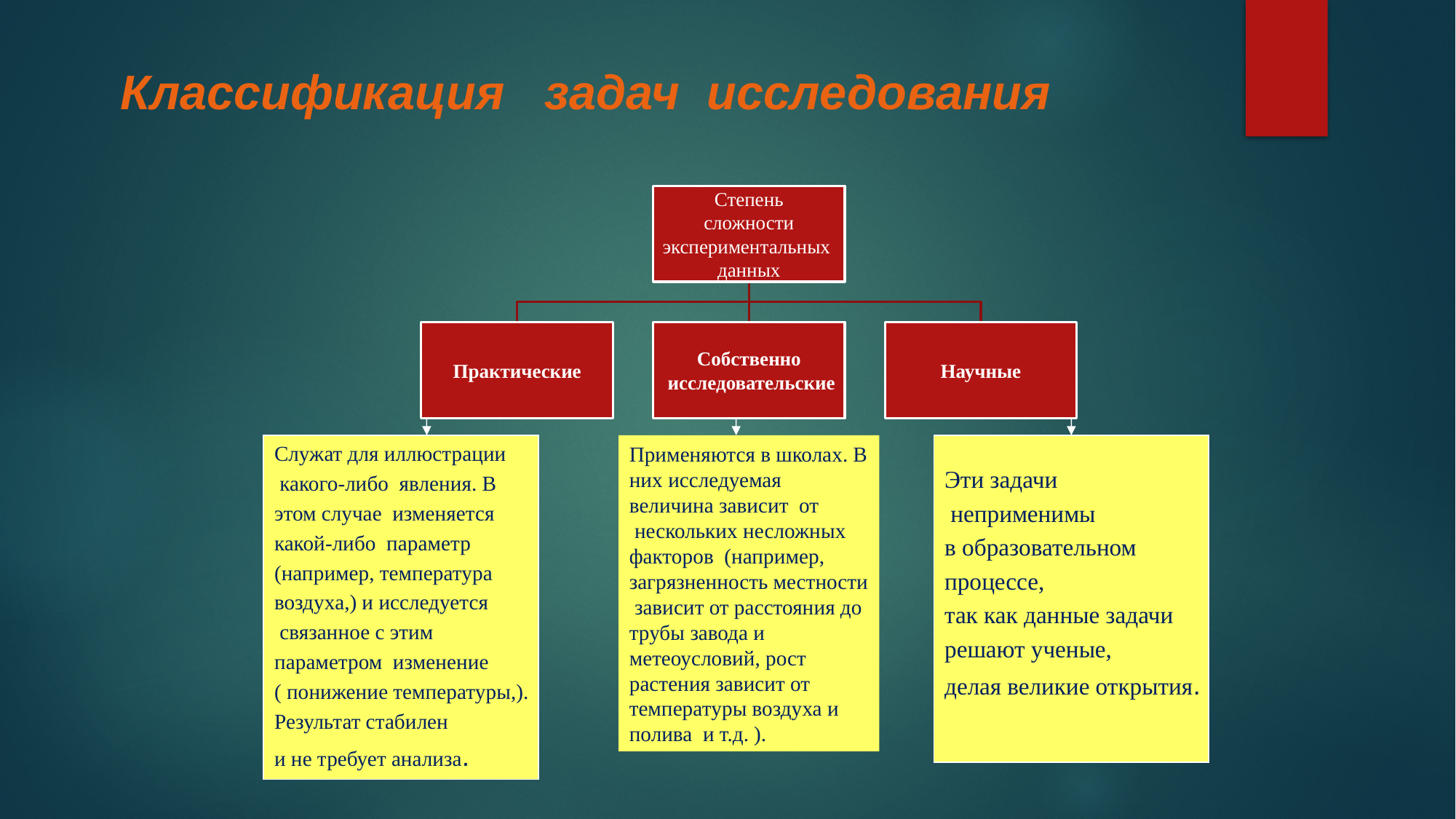

# Классификация   задач  исследования
Степень
 сложности
экспериментальных
данных
Практические
Собственно
 исследовательские
Научные

Применяются в школах. В них исследуемая
величина зависит  от
 нескольких несложных факторов  (например,
загрязненность местности  зависит от расстояния до трубы завода и метеоусловий, рост  растения зависит от  температуры воздуха и полива  и т.д. ).
Эти задачи
 неприменимы
в образовательном
процессе,
так как данные задачи
решают ученые,
делая великие открытия.

Служат для иллюстрации
 какого-либо  явления. В
этом случае  изменяется
какой-либо  параметр
(например, температура
воздуха,) и исследуется
 связанное с этим
параметром  изменение
( понижение температуры,).
Результат стабилен
и не требует анализа.